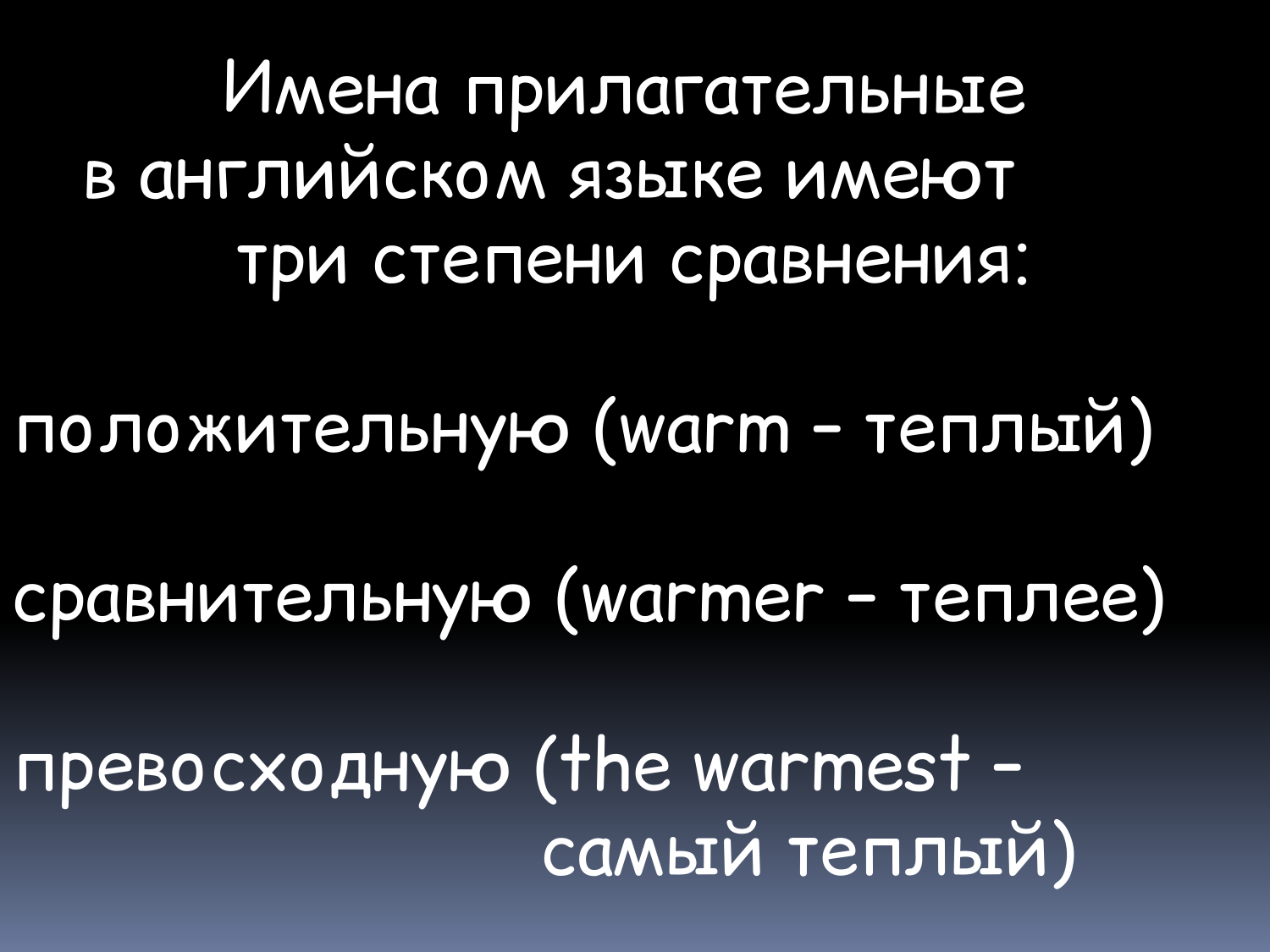

Имена прилагательные
в английском языке имеют
три степени сравнения:

положительную (warm – теплый)

сравнительную (warmer – теплее)

превосходную (the warmest –
                         самый теплый)